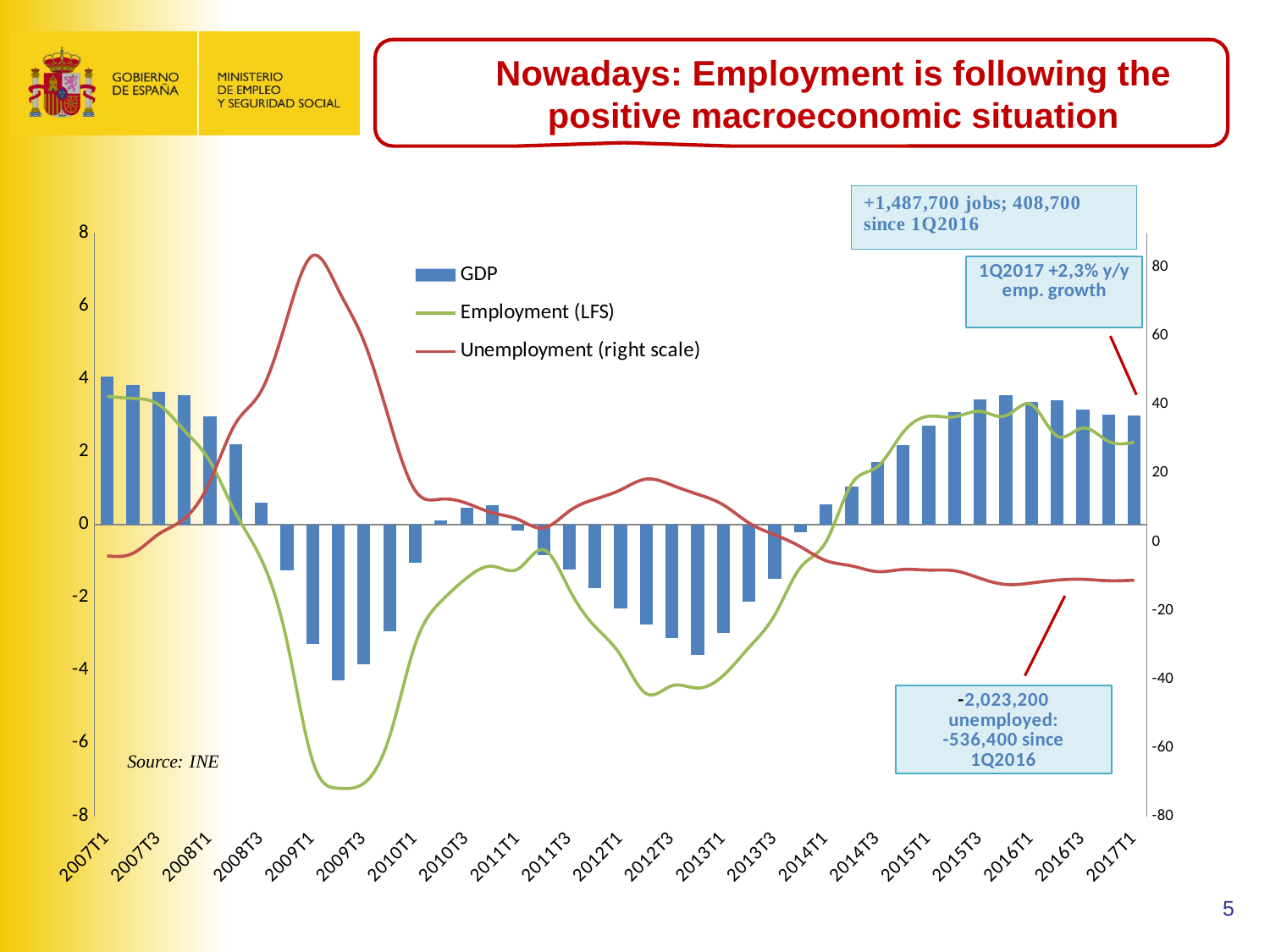

Nowadays: Employment is following the positive macroeconomic situation

### Chart

| Category | GDP | Employment (LFS) | Unemployment (right scale) |
|---|---|---|---|
| 2007T1 | 4.064299999999999 | 3.519695174273678 | -4.097179328803776 |
| 2007T2 | 3.826799999999999 | 3.465281827505095 | -3.336240732664634 |
| 2007T3 | 3.6395 | 3.296998656114681 | 2.2242345350614 |
| 2007T4 | 3.5537 | 2.587222832922336 | 6.738485214906007 |
| 2008T1 | 2.9692 | 1.739237695818431 | 17.56655216831259 |
| 2008T2 | 2.196 | 0.320685684299519 | 34.5420708323934 |
| 2008T3 | 0.6143 | -0.949242051904747 | 43.98737681319898 |
| 2008T4 | -1.257 | -3.198200589828133 | 65.1287332646756 |
| 2009T1 | -3.2735 | -6.477206595538307 | 83.43757133074641 |
| 2009T2 | -4.262499999999999 | -7.229656752345392 | 73.51720668986047 |
| 2009T3 | -3.835599999999999 | -7.092681597945158 | 58.47271888337755 |
| 2009T4 | -2.9138 | -5.808439664328119 | 35.18148933516274 |
| 2010T1 | -1.042228336716576 | -3.274667606977673 | 14.91961574834504 |
| 2010T2 | 0.113999977980697 | -2.104499274310612 | 12.45772538409508 |
| 2010T3 | 0.466352351540308 | -1.462949775897456 | 11.25831028291357 |
| 2010T4 | 0.530942334739805 | -1.140791089654002 | 8.470588235294118 |
| 2011T1 | -0.172278919570772 | -1.215360614167238 | 6.57253611105095 |
| 2011T2 | -0.84217934901055 | -0.688492941747412 | 4.057740639700967 |
| 2011T3 | -1.232670412812183 | -1.777458951060098 | 8.99812448205172 |
| 2011T4 | -1.751300359253904 | -2.79466021237063 | 12.4431117349326 |
| 2012T1 | -2.299277286860828 | -3.587826030326397 | 15.17312850524262 |
| 2012T2 | -2.749138468177265 | -4.63698850821609 | 18.30642830601545 |
| 2012T3 | -3.117354589219474 | -4.418837404311717 | 16.53061224489795 |
| 2012T4 | -3.562594084380976 | -4.481903817550816 | 13.87664781646588 |
| 2013T1 | -2.974700768681729 | -4.13676252877832 | 10.76765645124299 |
| 2013T2 | -2.119076770916806 | -3.366838415406718 | 5.519106613156509 |
| 2013T3 | -1.474421635711948 | -2.47740226515053 | 2.046633013976162 |
| 2013T4 | -0.216108693496906 | -1.177664740417782 | -1.418369041687413 |
| 2014T1 | 0.570397944916223 | -0.467404962948194 | -5.493612818960841 |
| 2014T2 | 1.044134765196788 | 1.121172919361797 | -7.018008036644459 |
| 2014T3 | 1.718658907579964 | 1.590249564712721 | -8.676851633745002 |
| 2014T4 | 2.18172785743353 | 2.532214389093794 | -8.051418559202107 |
| 2015T1 | 2.7143620917564 | 2.974525975481697 | -8.236563126759133 |
| 2015T2 | 3.098358576461564 | 2.959142511381316 | -8.428035355421567 |
| 2015T3 | 3.448017140046503 | 3.111860146252283 | -10.62881146710393 |
| 2015T4 | 3.550126923244036 | 2.988770056519698 | -12.42648001905565 |
| 2016T1 | 3.358747652309162 | 3.293076975960773 | -11.9972082430298 |
| 2016T2 | 3.414580086157557 | 2.431925670948431 | -11.15362206253641 |
| 2016T3 | 3.16647728646376 | 2.652822640965827 | -10.92603281932877 |
| 2016T4 | 3.00885274003393 | 2.287473333996531 | -11.33382152944868 |
| 2017T1 | 3.0 | 2.266827883036788 | -11.195057811913 |
5